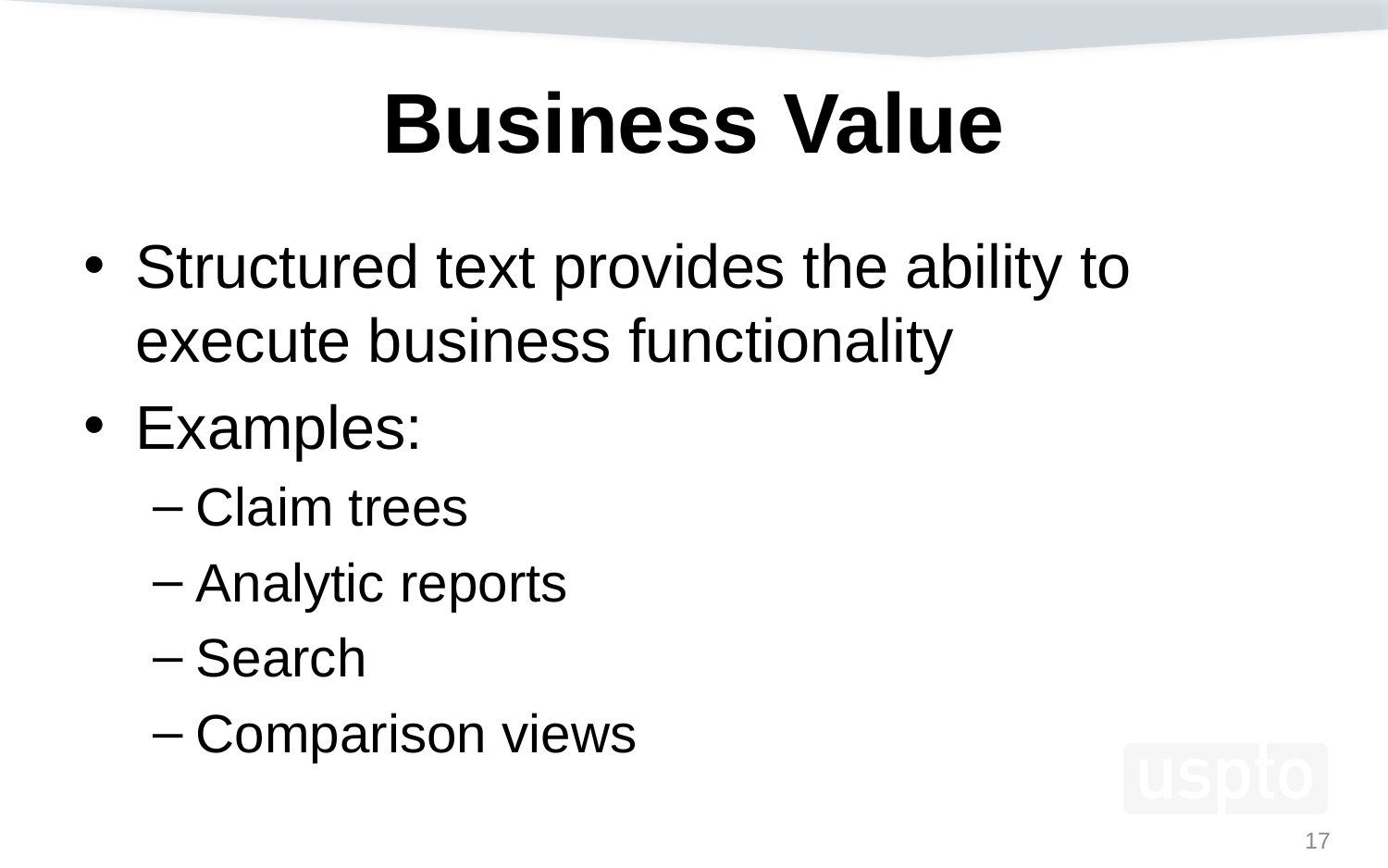

# Business Value
Structured text provides the ability to execute business functionality
Examples:
Claim trees
Analytic reports
Search
Comparison views
17